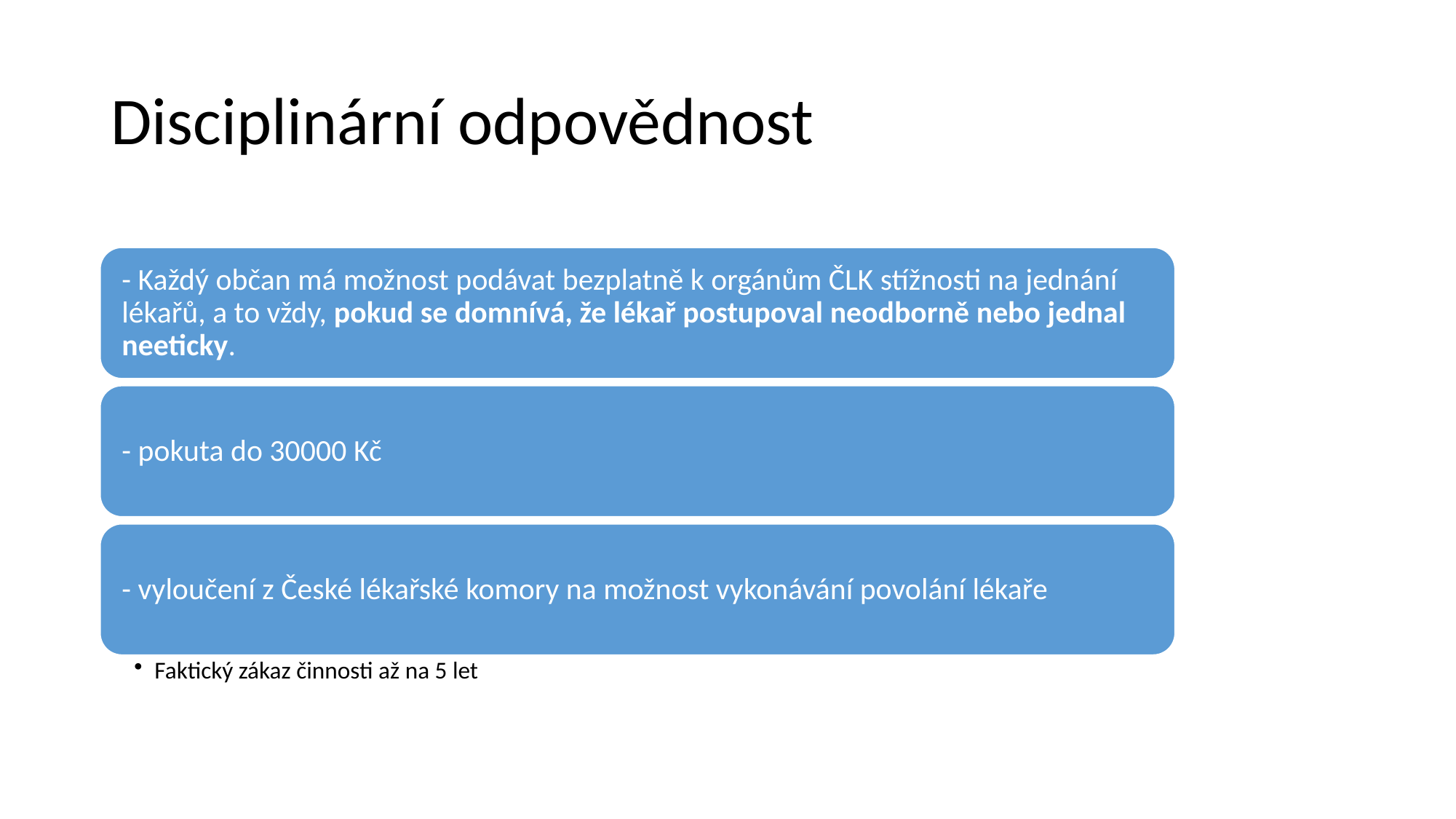

# Disciplinární odpovědnost
- Každý občan má možnost podávat bezplatně k orgánům ČLK stížnosti na jednání lékařů, a to vždy, pokud se domnívá, že lékař postupoval neodborně nebo jednal neeticky.
- pokuta do 30000 Kč
- vyloučení z České lékařské komory na možnost vykonávání povolání lékaře
Faktický zákaz činnosti až na 5 let